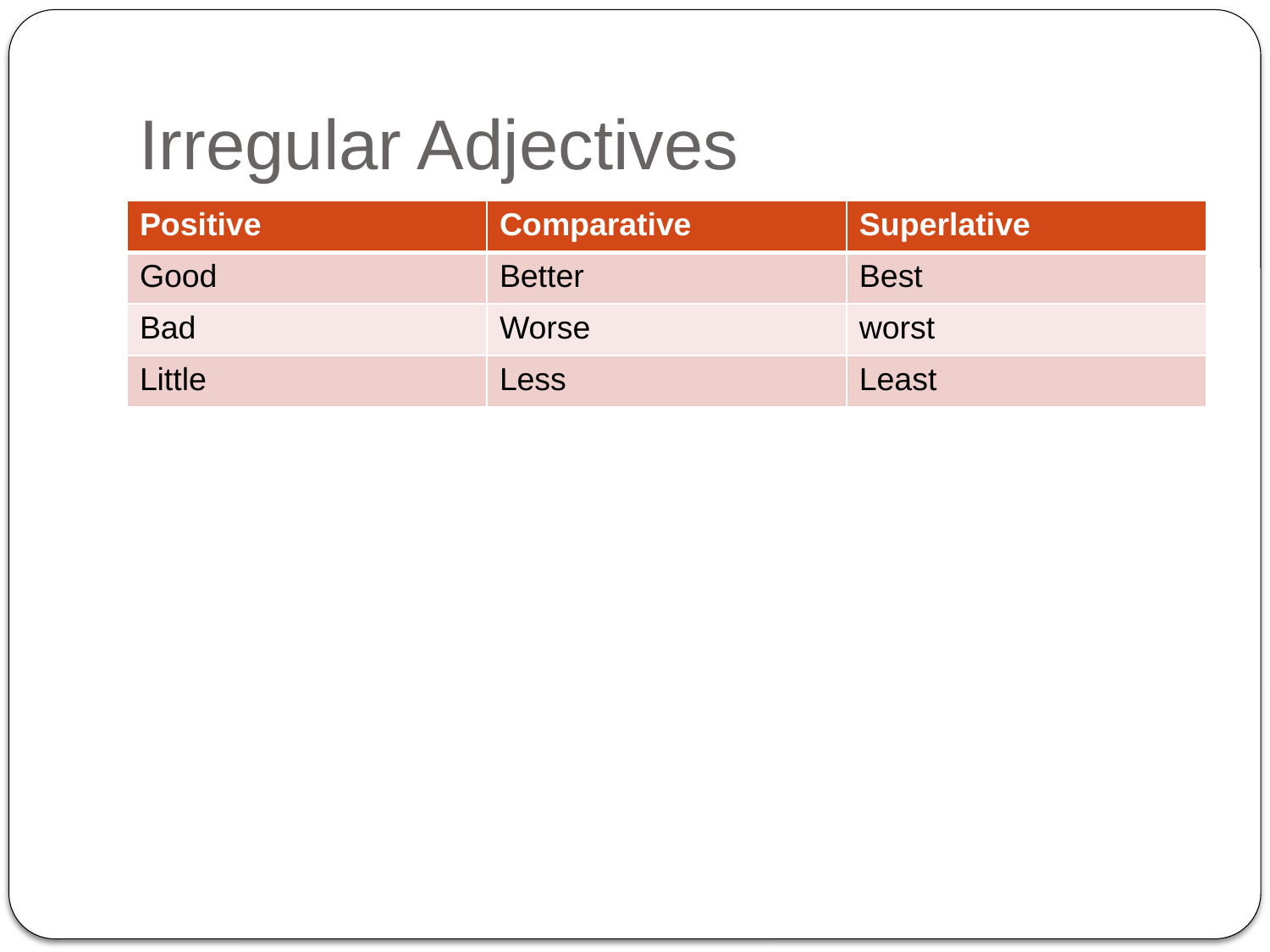

# Irregular Adjectives
| Positive | Comparative | Superlative |
| --- | --- | --- |
| Good | Better | Best |
| Bad | Worse | worst |
| Little | Less | Least |